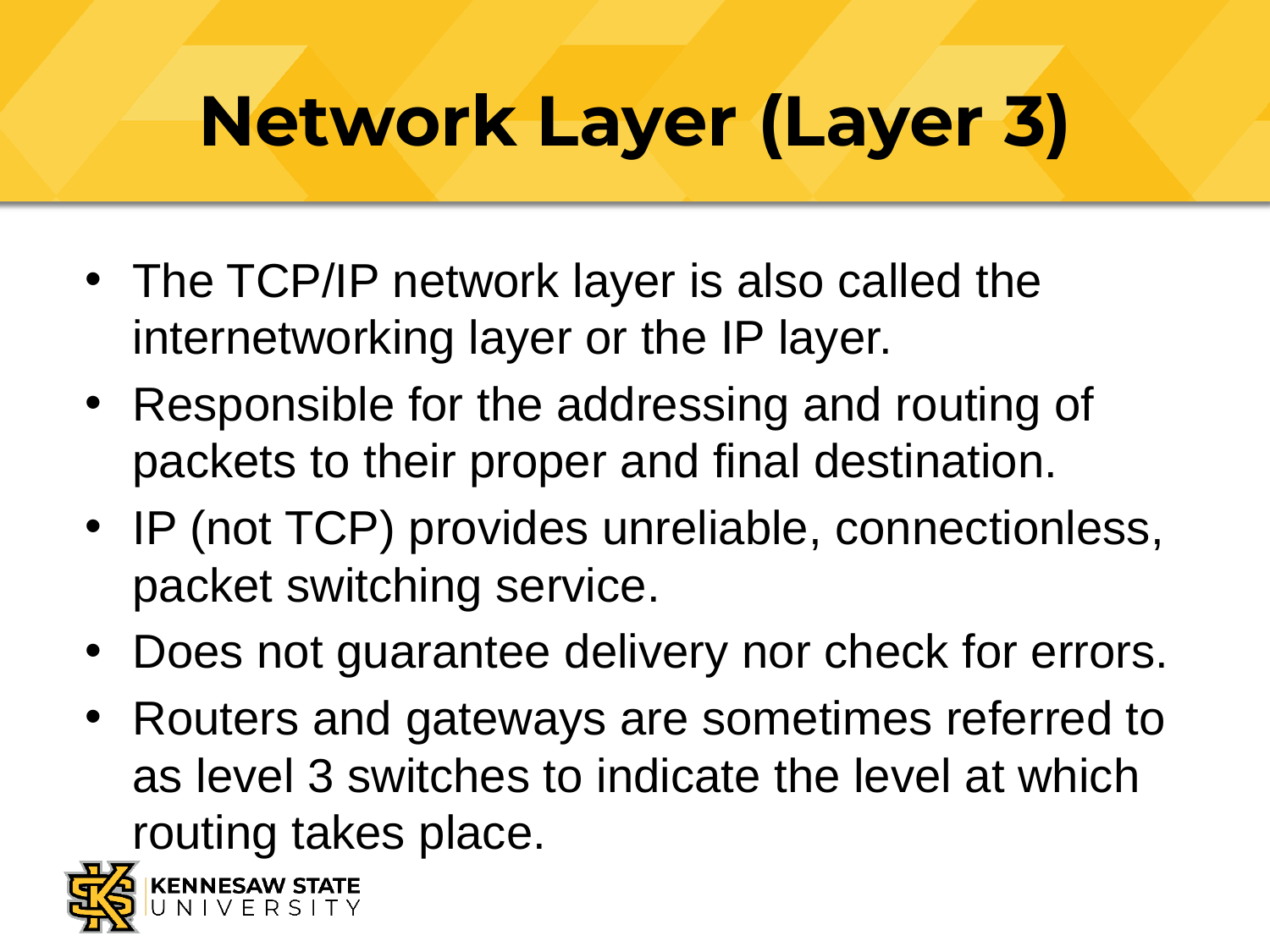

# Network Layer (Layer 3)
The TCP/IP network layer is also called the internetworking layer or the IP layer.
Responsible for the addressing and routing of packets to their proper and final destination.
IP (not TCP) provides unreliable, connectionless, packet switching service.
Does not guarantee delivery nor check for errors.
Routers and gateways are sometimes referred to as level 3 switches to indicate the level at which routing takes place.